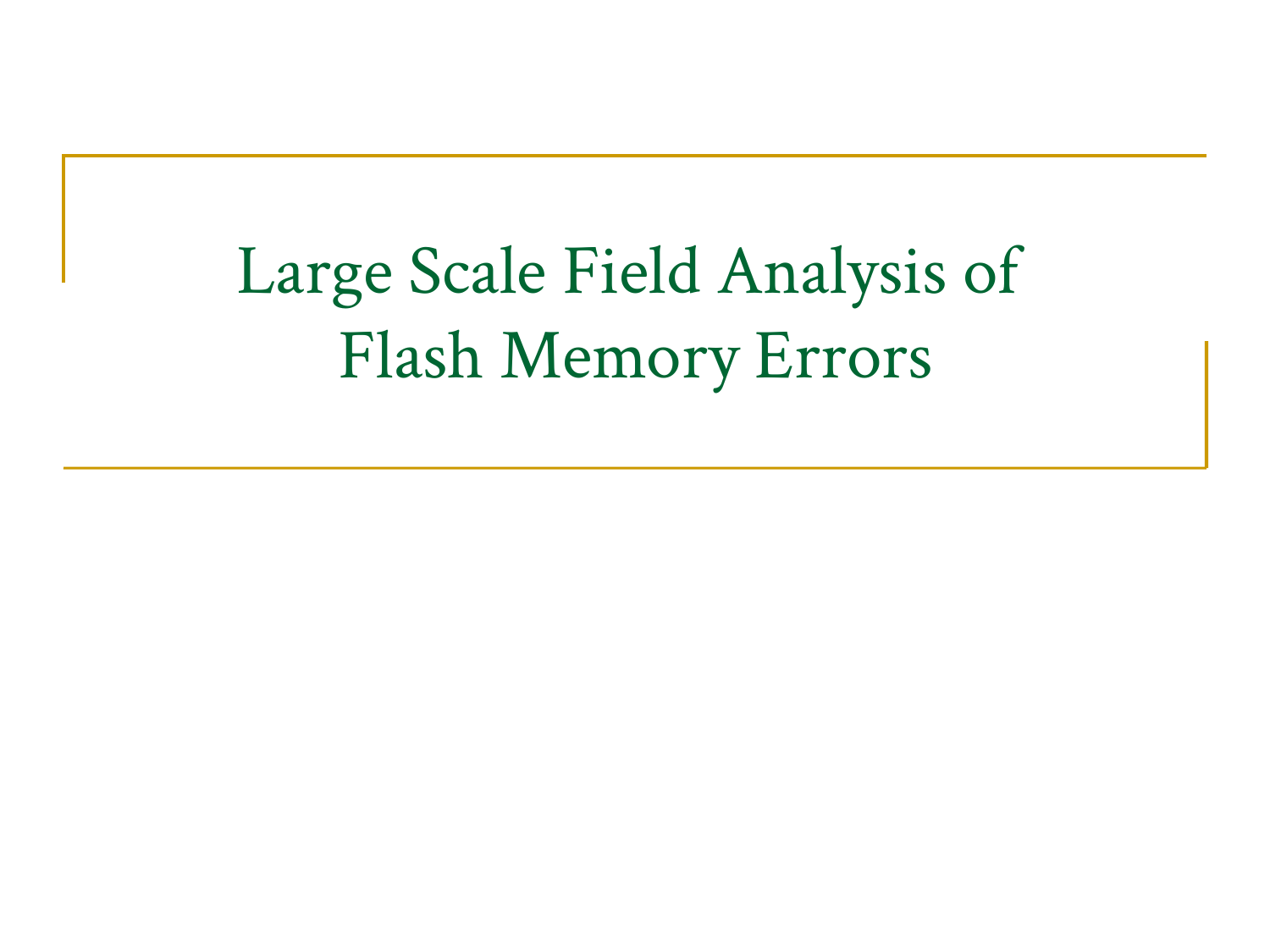

# Large Scale Field Analysis of Flash Memory Errors